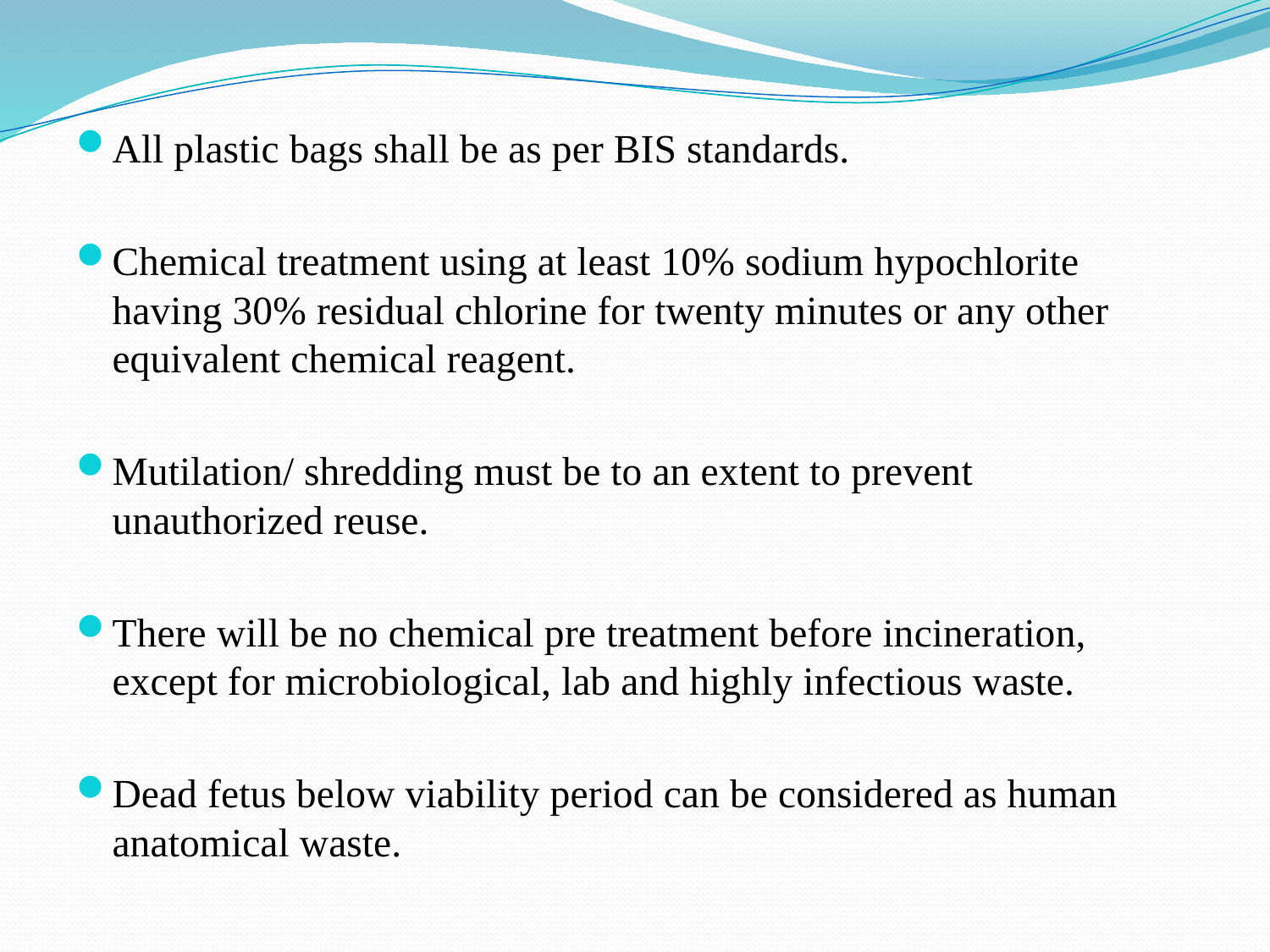

All plastic bags shall be as per BIS standards.

Chemical treatment using at least 10% sodium hypochlorite having 30% residual chlorine for twenty minutes or any other equivalent chemical reagent.

Mutilation/ shredding must be to an extent to prevent unauthorized reuse.

There will be no chemical pre treatment before incineration, except for microbiological, lab and highly infectious waste.

Dead fetus below viability period can be considered as human anatomical waste.